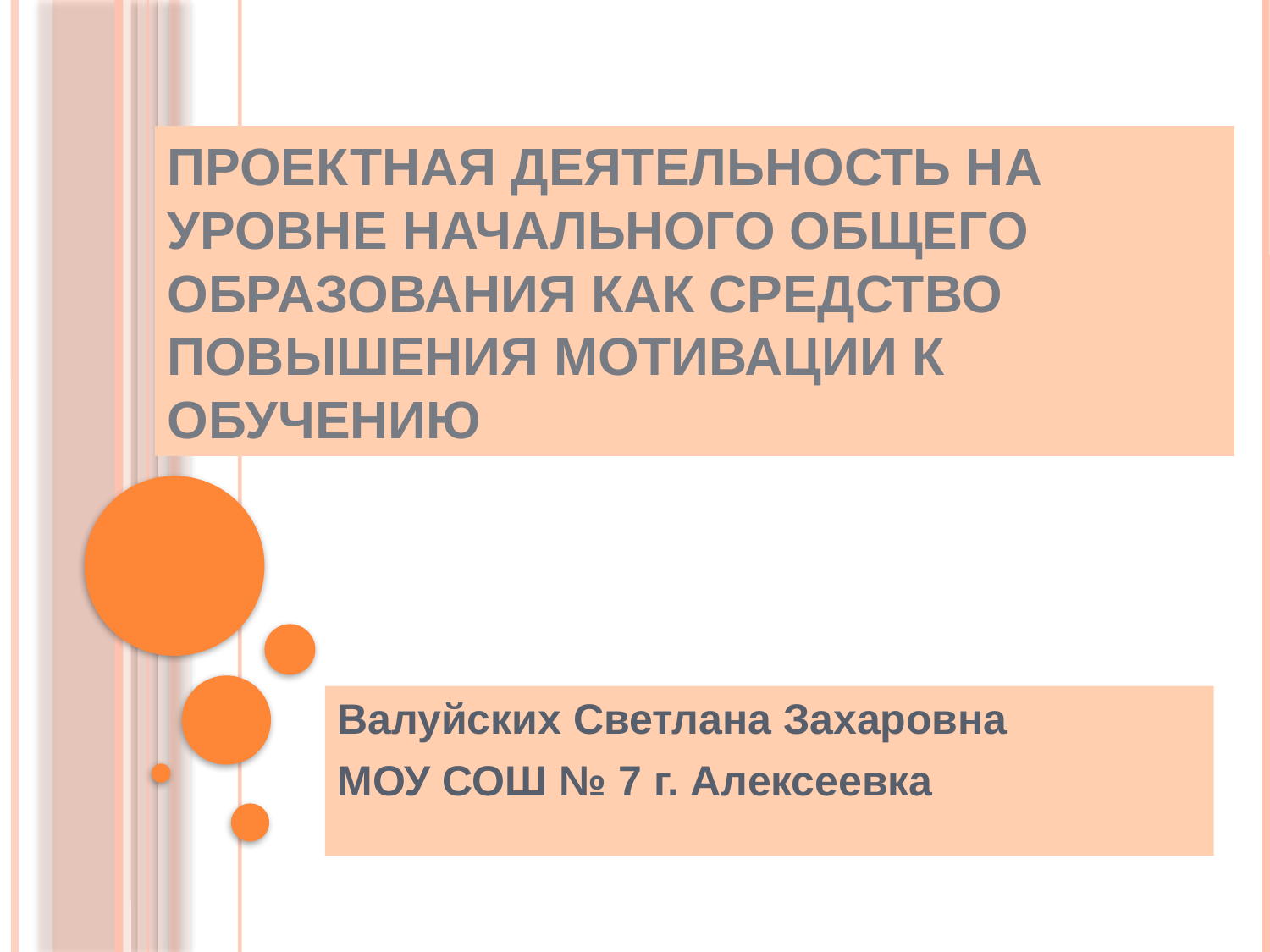

# Проектная деятельность на уровне начального общего образования как средство повышения мотивации к обучению
Валуйских Светлана Захаровна
МОУ СОШ № 7 г. Алексеевка